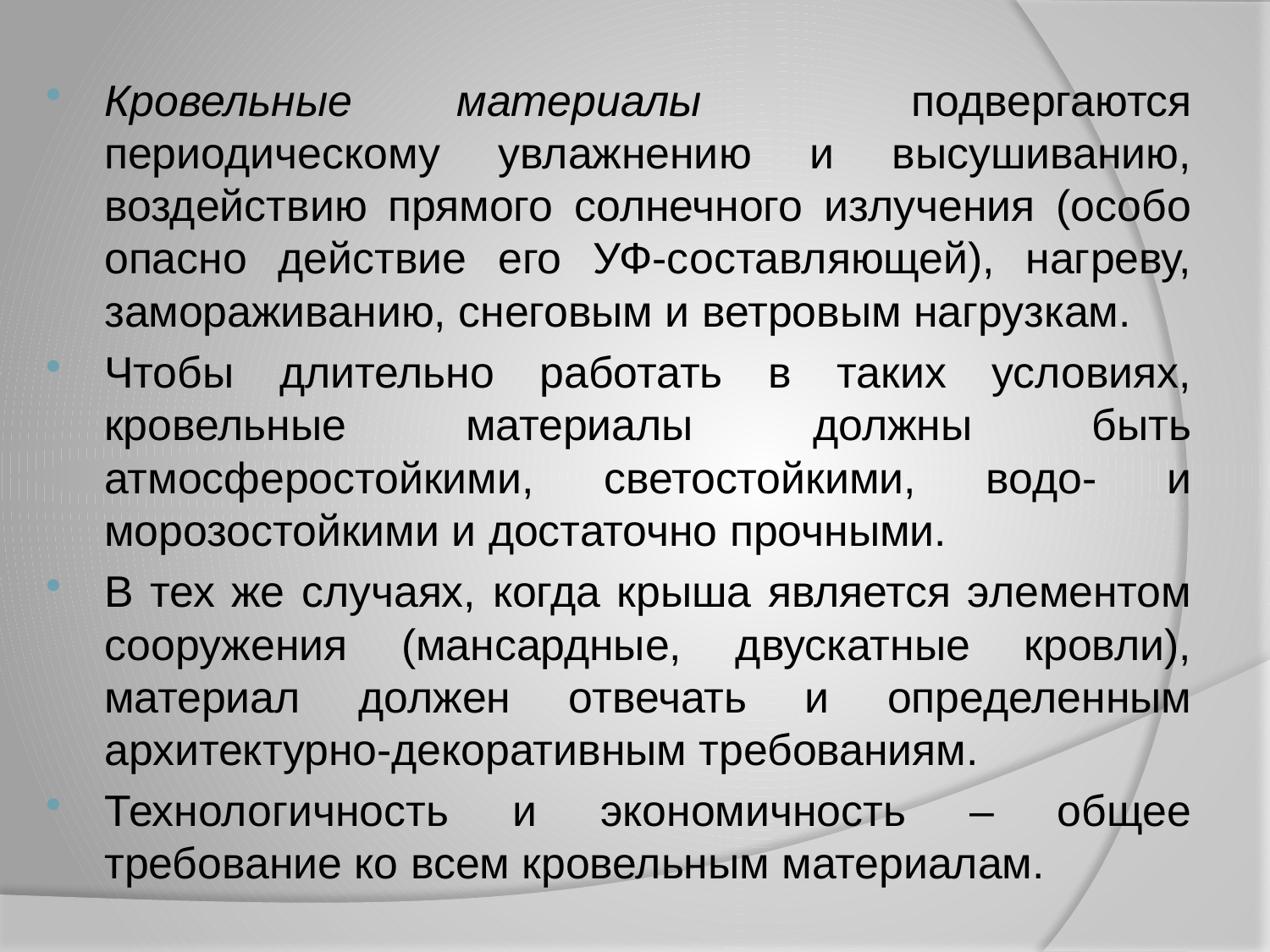

#
Кровельные материалы  подвергаются периодическому увлажнению и высушиванию, воздействию прямого солнечного излучения (особо опасно действие его УФ-составляющей), нагреву, замораживанию, снеговым и ветровым нагрузкам.
Чтобы длительно работать в таких условиях, кровельные материалы должны быть атмосферостойкими, светостойкими, водо- и морозостойкими и достаточно прочными.
В тех же случаях, когда крыша является элементом сооружения (мансардные, двускатные кровли), материал должен отвечать и определенным архитектурно-декоративным требованиям.
Технологичность и экономичность – общее требование ко всем кровельным материалам.